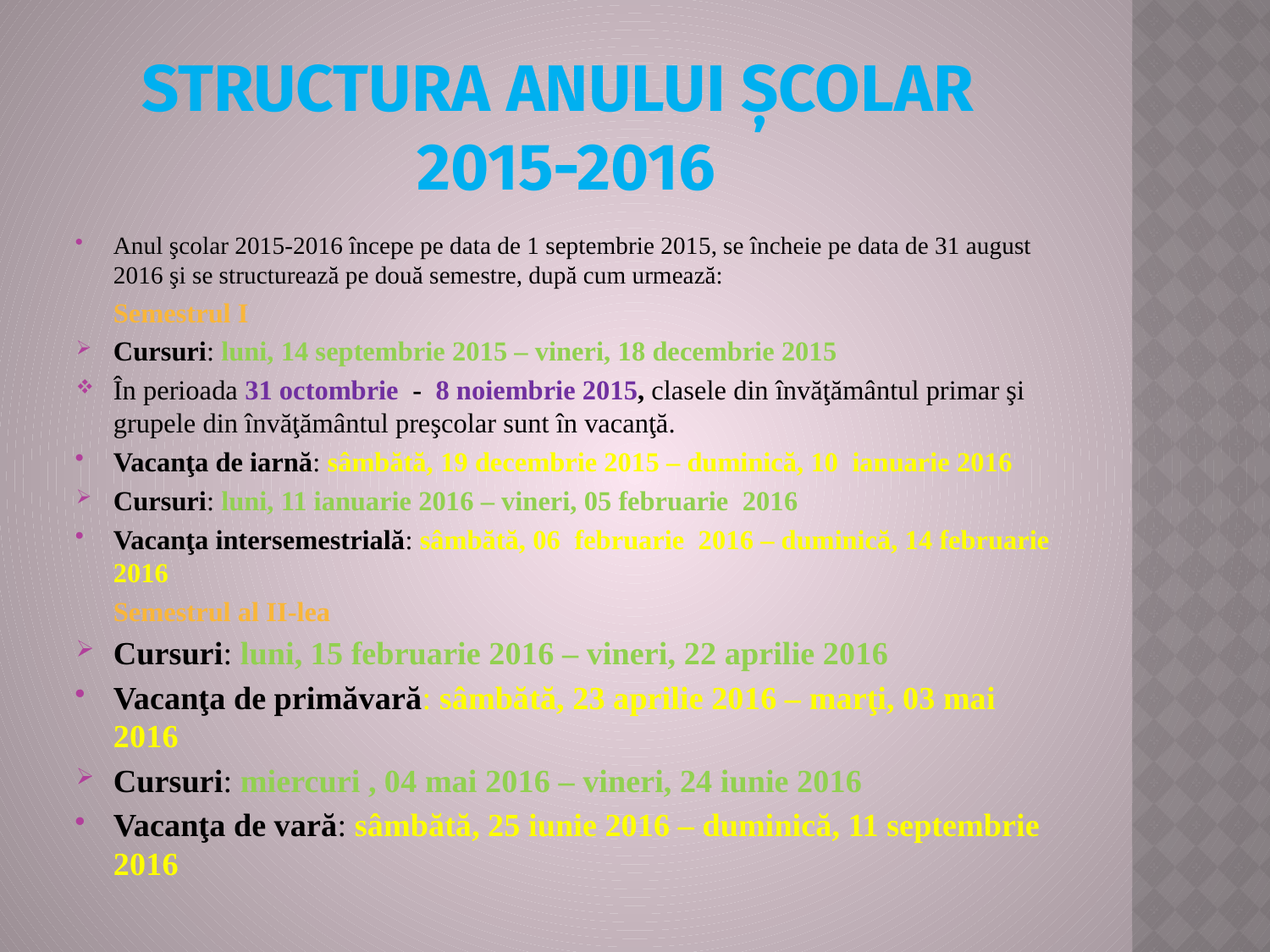

# Structura anului Şcolar 2015-2016
Anul şcolar 2015-2016 începe pe data de 1 septembrie 2015, se încheie pe data de 31 august 2016 şi se structurează pe două semestre, după cum urmează:
 	Semestrul I
Cursuri: luni, 14 septembrie 2015 – vineri, 18 decembrie 2015
În perioada 31 octombrie  -  8 noiembrie 2015, clasele din învăţământul primar şi grupele din învăţământul preşcolar sunt în vacanţă.
Vacanţa de iarnă: sâmbătă, 19 decembrie 2015 – duminică, 10  ianuarie 2016
Cursuri: luni, 11 ianuarie 2016 – vineri, 05 februarie  2016
Vacanţa intersemestrială: sâmbătă, 06  februarie  2016 – duminică, 14 februarie 2016
	Semestrul al II-lea
Cursuri: luni, 15 februarie 2016 – vineri, 22 aprilie 2016
Vacanţa de primăvară: sâmbătă, 23 aprilie 2016 – marţi, 03 mai  2016
Cursuri: miercuri , 04 mai 2016 – vineri, 24 iunie 2016
Vacanţa de vară: sâmbătă, 25 iunie 2016 – duminică, 11 septembrie 2016